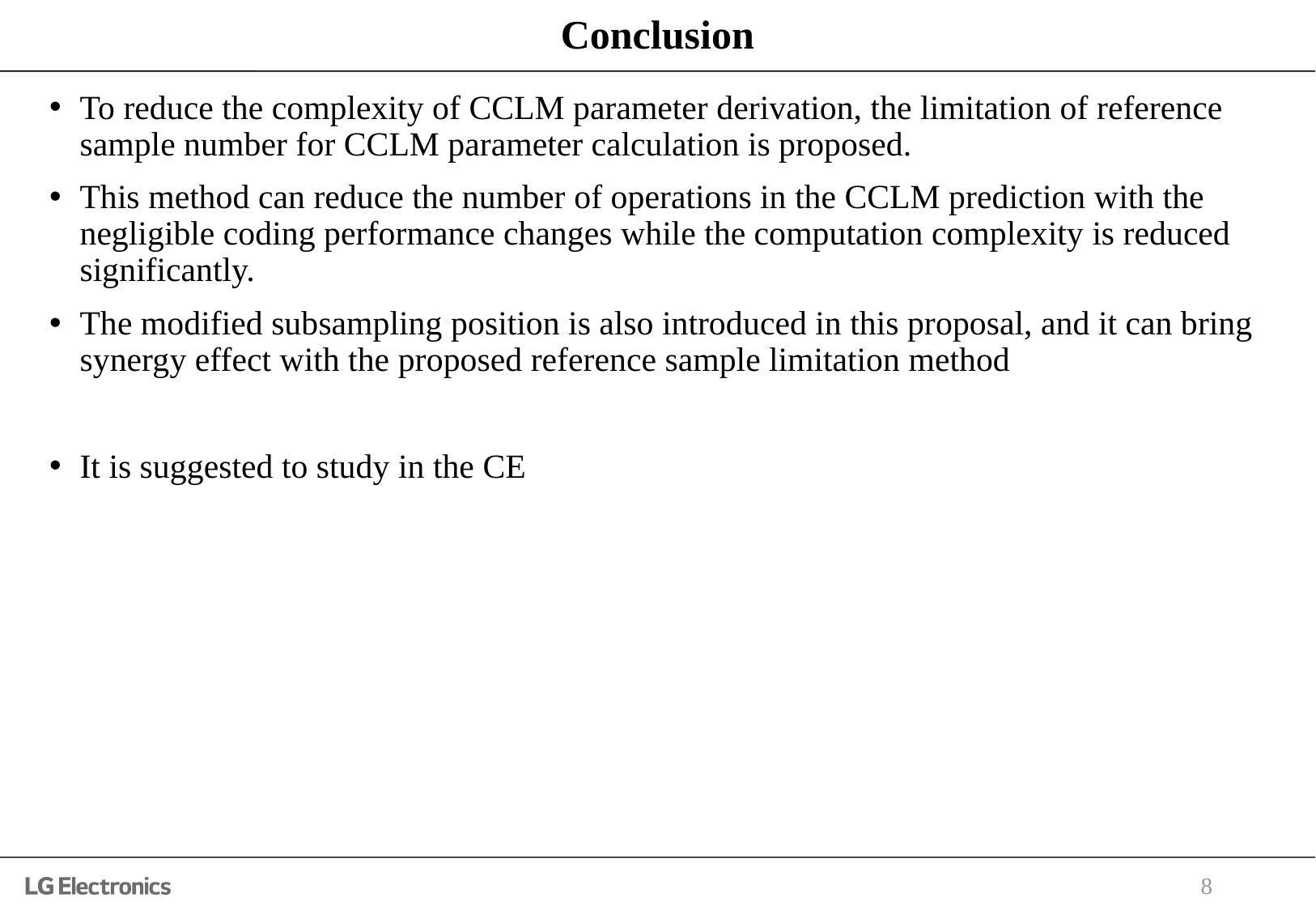

# Conclusion
To reduce the complexity of CCLM parameter derivation, the limitation of reference sample number for CCLM parameter calculation is proposed.
This method can reduce the number of operations in the CCLM prediction with the negligible coding performance changes while the computation complexity is reduced significantly.
The modified subsampling position is also introduced in this proposal, and it can bring synergy effect with the proposed reference sample limitation method

It is suggested to study in the CE

8